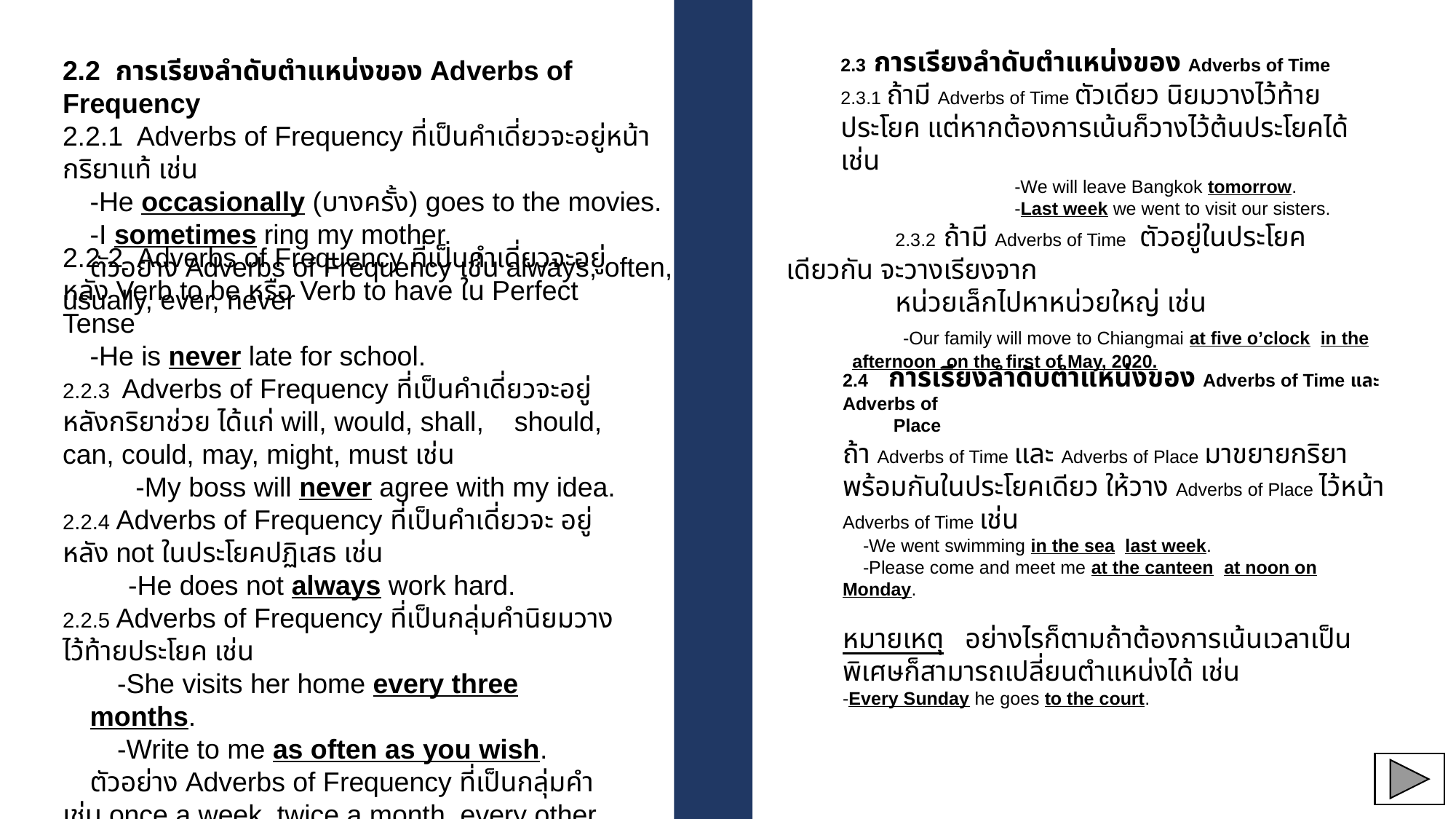

2.2  การเรียงลำดับตำแหน่งของ Adverbs of Frequency
2.2.1  Adverbs of Frequency ที่เป็นคำเดี่ยวจะอยู่หน้ากริยาแท้ เช่น
-He occasionally (บางครั้ง) goes to the movies.
-I sometimes ring my mother.
ตัวอย่าง Adverbs of Frequency เช่น always, often, usually, ever, never
2.3 การเรียงลำดับตำแหน่งของ Adverbs of Time
2.3.1 ถ้ามี Adverbs of Time ตัวเดียว นิยมวางไว้ท้ายประโยค แต่หากต้องการเน้นก็วางไว้ต้นประโยคได้ เช่น
   		  -We will leave Bangkok tomorrow.
   		  -Last week we went to visit our sisters.
	2.3.2 ถ้ามี Adverbs of Time  ตัวอยู่ในประโยคเดียวกัน จะวางเรียงจาก
	หน่วยเล็กไปหาหน่วยใหญ่ เช่น
   	 -Our family will move to Chiangmai at five o’clock  in the
             afternoon  on the first of May, 2020.

2.2.2  Adverbs of Frequency ที่เป็นคำเดี่ยวจะอยู่หลัง Verb to be หรือ Verb to have ใน Perfect Tense
-He is never late for school.
2.2.3  Adverbs of Frequency ที่เป็นคำเดี่ยวจะอยู่หลังกริยาช่วย ได้แก่ will, would, shall,    should, can, could, may, might, must เช่น
      -My boss will never agree with my idea.
2.2.4 Adverbs of Frequency ที่เป็นคำเดี่ยวจะ อยู่หลัง not ในประโยคปฏิเสธ เช่น
     -He does not always work hard.
2.2.5 Adverbs of Frequency ที่เป็นกลุ่มคำนิยมวางไว้ท้ายประโยค เช่น
-She visits her home every three months.
-Write to me as often as you wish.
ตัวอย่าง Adverbs of Frequency ที่เป็นกลุ่มคำ เช่น once a week, twice a month, every other day (วันเว้นวัน), several times, two or three times a month เป็นต้น
2.4   การเรียงลำดับตำแหน่งของ Adverbs of Time และ Adverbs of
          Place
ถ้า Adverbs of Time และ Adverbs of Place มาขยายกริยาพร้อมกันในประโยคเดียว ให้วาง Adverbs of Place ไว้หน้า Adverbs of Time เช่น
    -We went swimming in the sea  last week.
    -Please come and meet me at the canteen  at noon on Monday.

หมายเหตุ   อย่างไรก็ตามถ้าต้องการเน้นเวลาเป็นพิเศษก็สามารถเปลี่ยนตำแหน่งได้ เช่น
-Every Sunday he goes to the court.